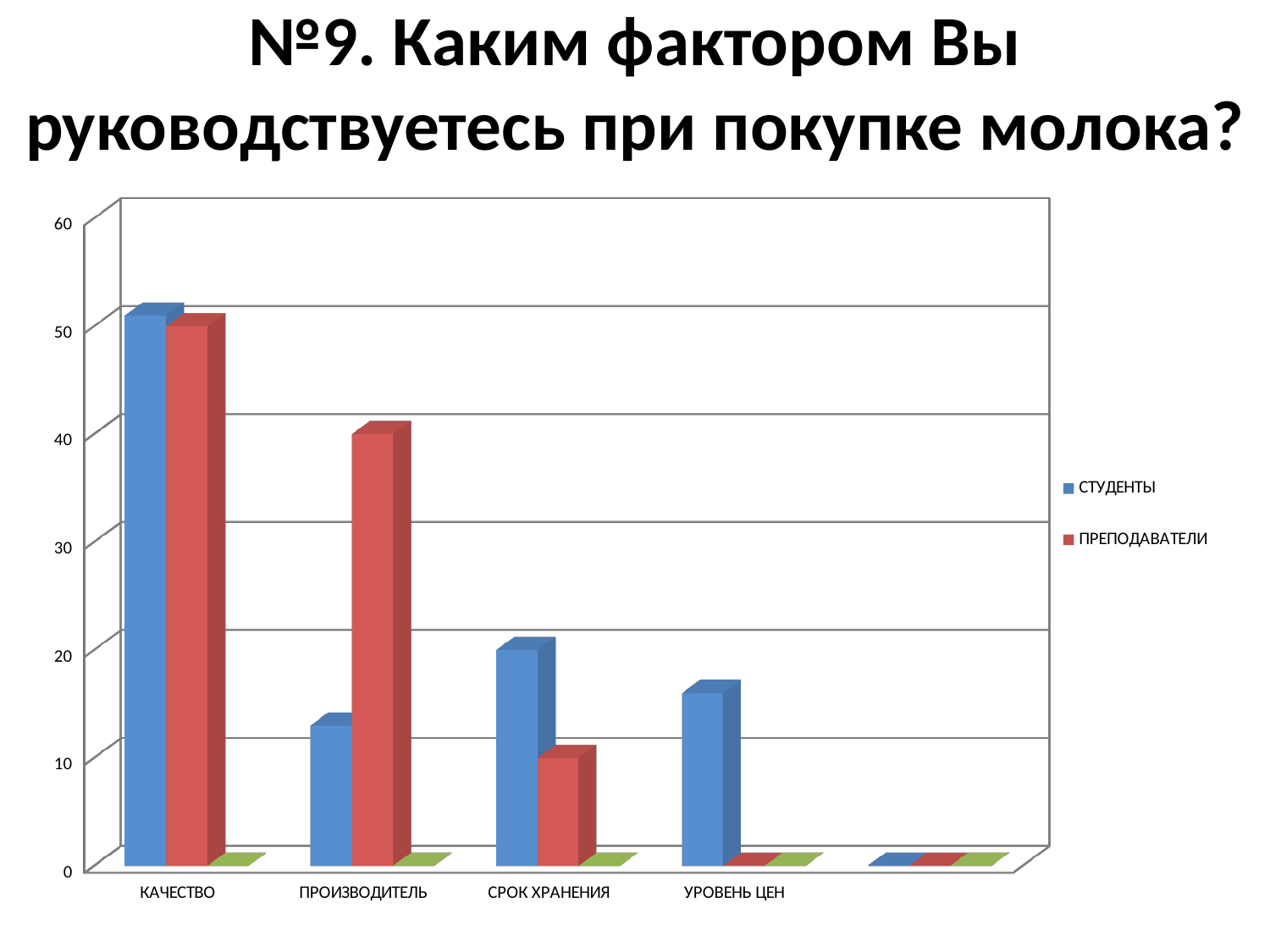

# №9. Каким фактором Вы руководствуетесь при покупке молока?

[unsupported chart]